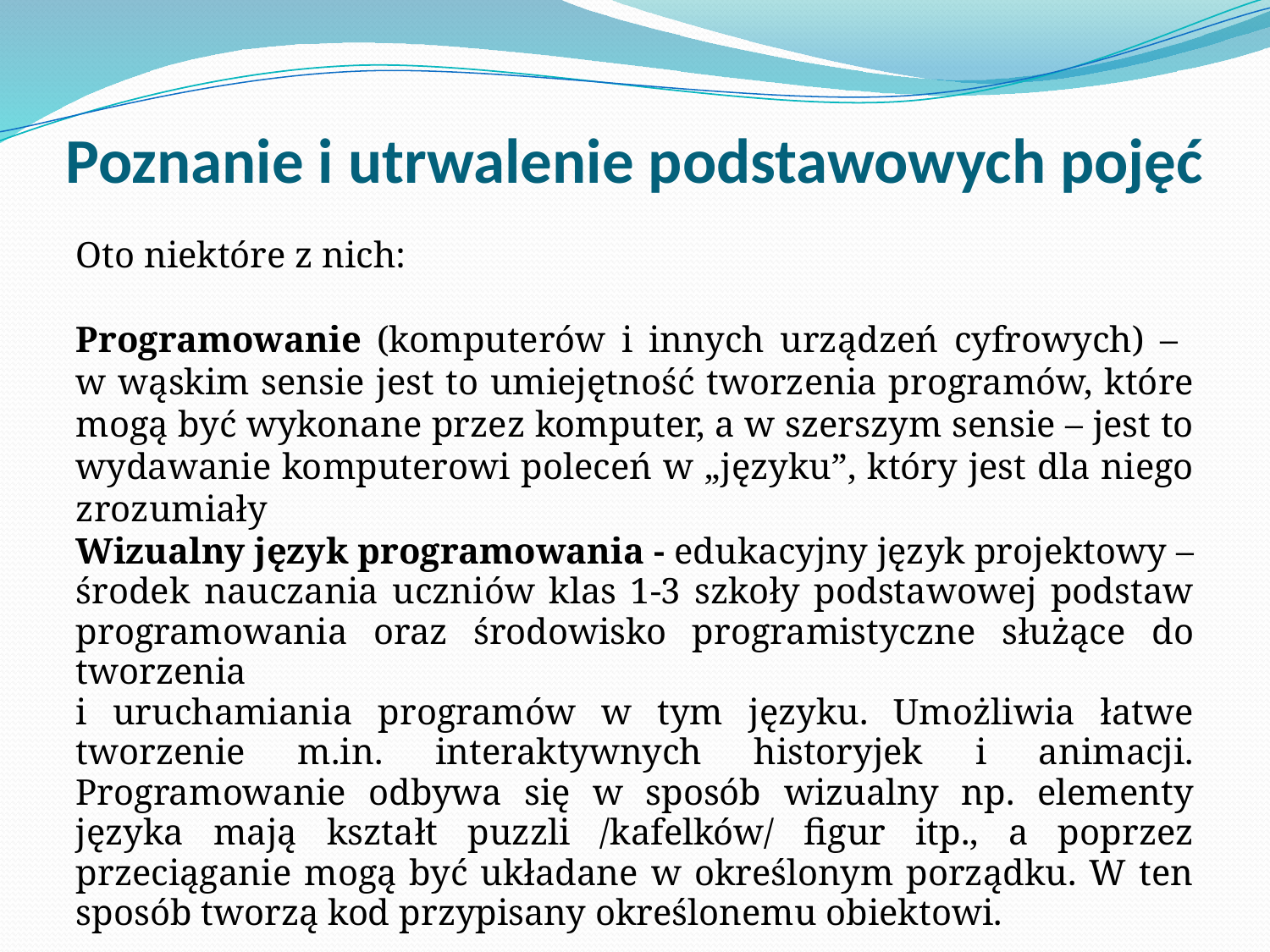

# Poznanie i utrwalenie podstawowych pojęć
Oto niektóre z nich:

Programowanie (komputerów i innych urządzeń cyfrowych) –
w wąskim sensie jest to umiejętność tworzenia programów, które mogą być wykonane przez komputer, a w szerszym sensie – jest to wydawanie komputerowi poleceń w „języku”, który jest dla niego zrozumiały
Wizualny język programowania - edukacyjny język projektowy – środek nauczania uczniów klas 1-3 szkoły podstawowej podstaw programowania oraz środowisko programistyczne służące do tworzenia
i uruchamiania programów w tym języku. Umożliwia łatwe tworzenie m.in. interaktywnych historyjek i animacji. Programowanie odbywa się w sposób wizualny np. elementy języka mają kształt puzzli /kafelków/ figur itp., a poprzez przeciąganie mogą być układane w określonym porządku. W ten sposób tworzą kod przypisany określonemu obiektowi.